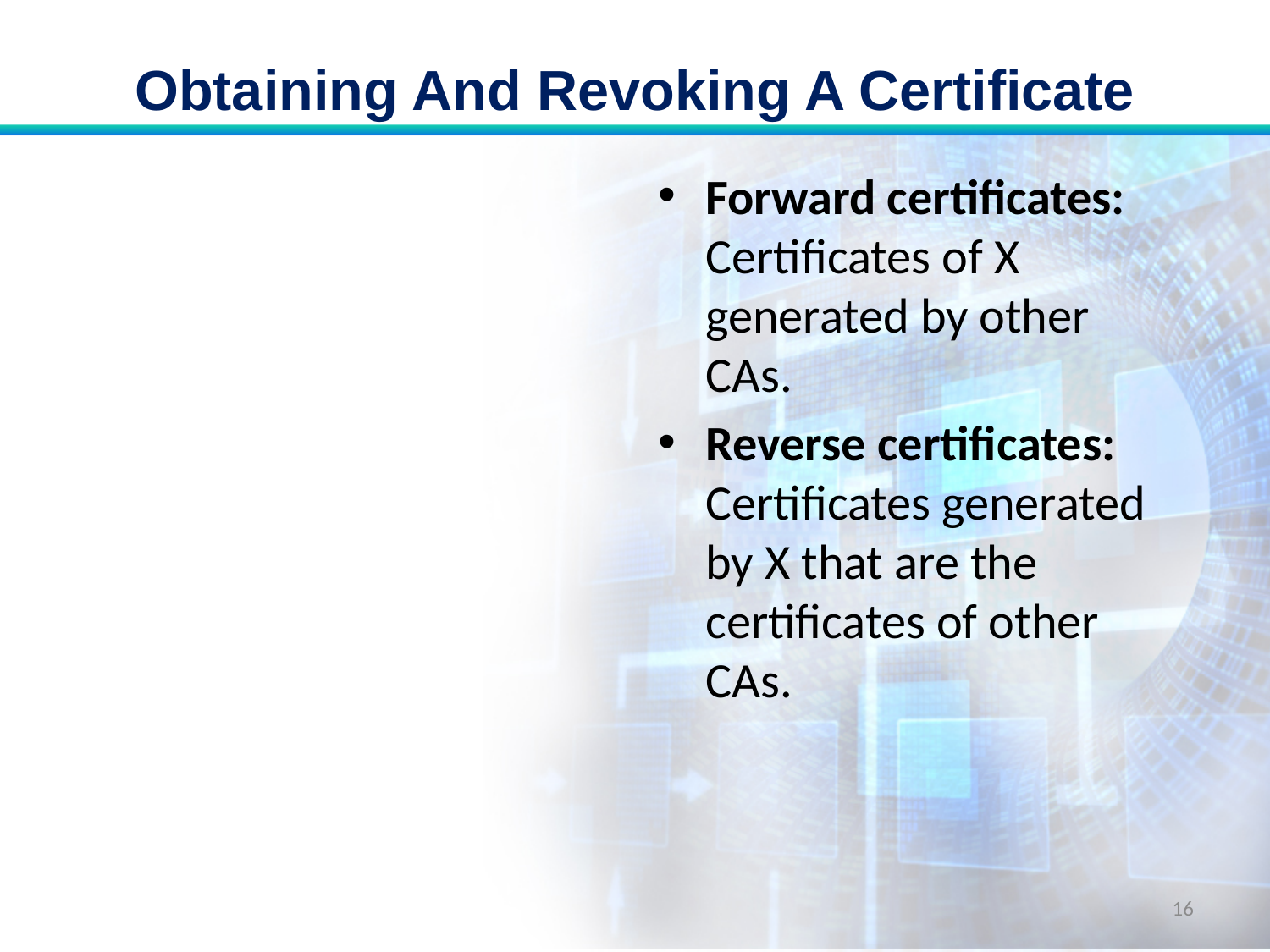

# Obtaining And Revoking A Certificate
Forward certificates: Certificates of X generated by other CAs.
Reverse certificates: Certificates generated by X that are the certificates of other CAs.
16